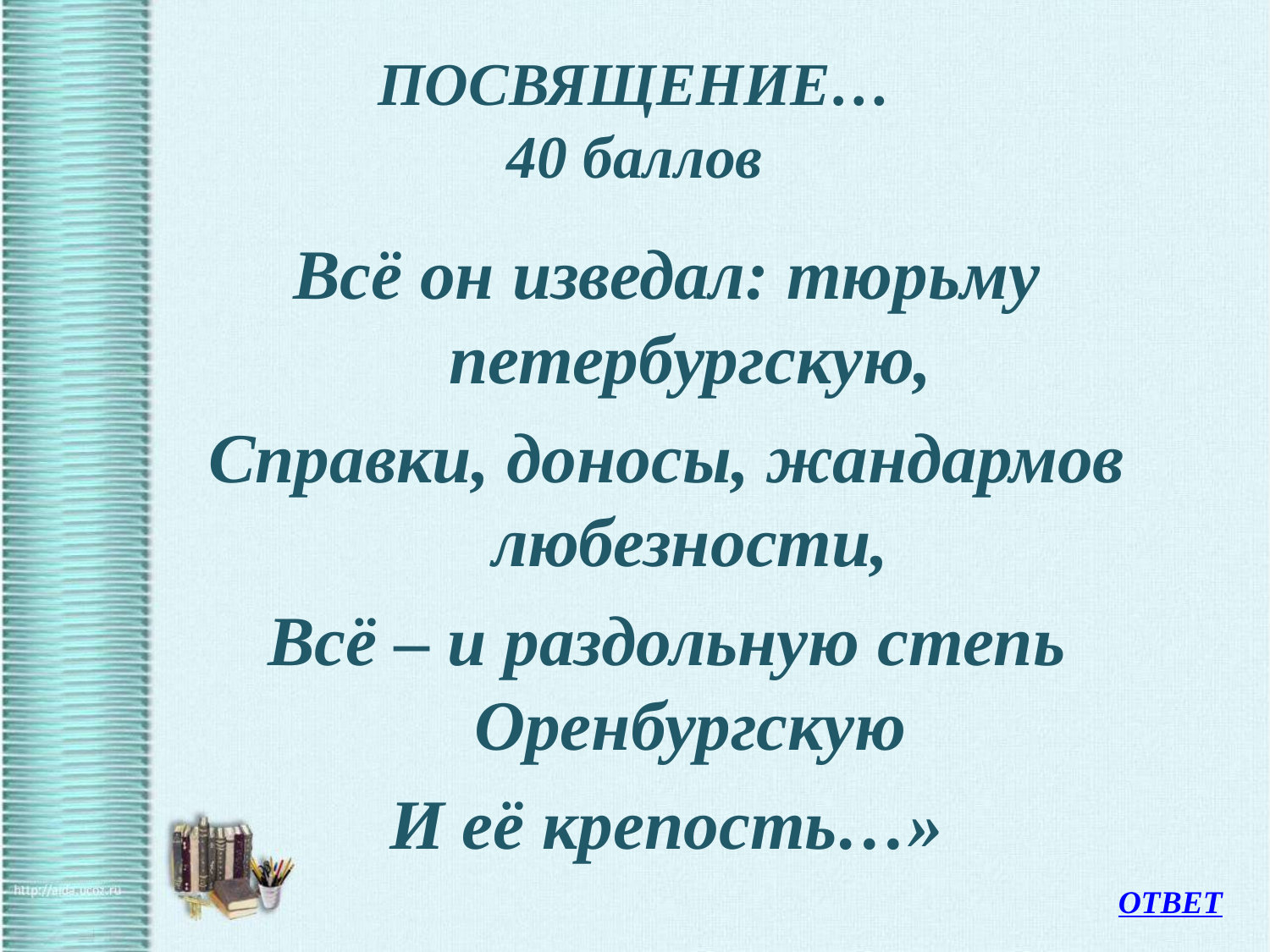

# ПОСВЯЩЕНИЕ… 40 баллов
Всё он изведал: тюрьму петербургскую,
Справки, доносы, жандармов любезности,
Всё – и раздольную степь Оренбургскую
И её крепость…»
ОТВЕТ